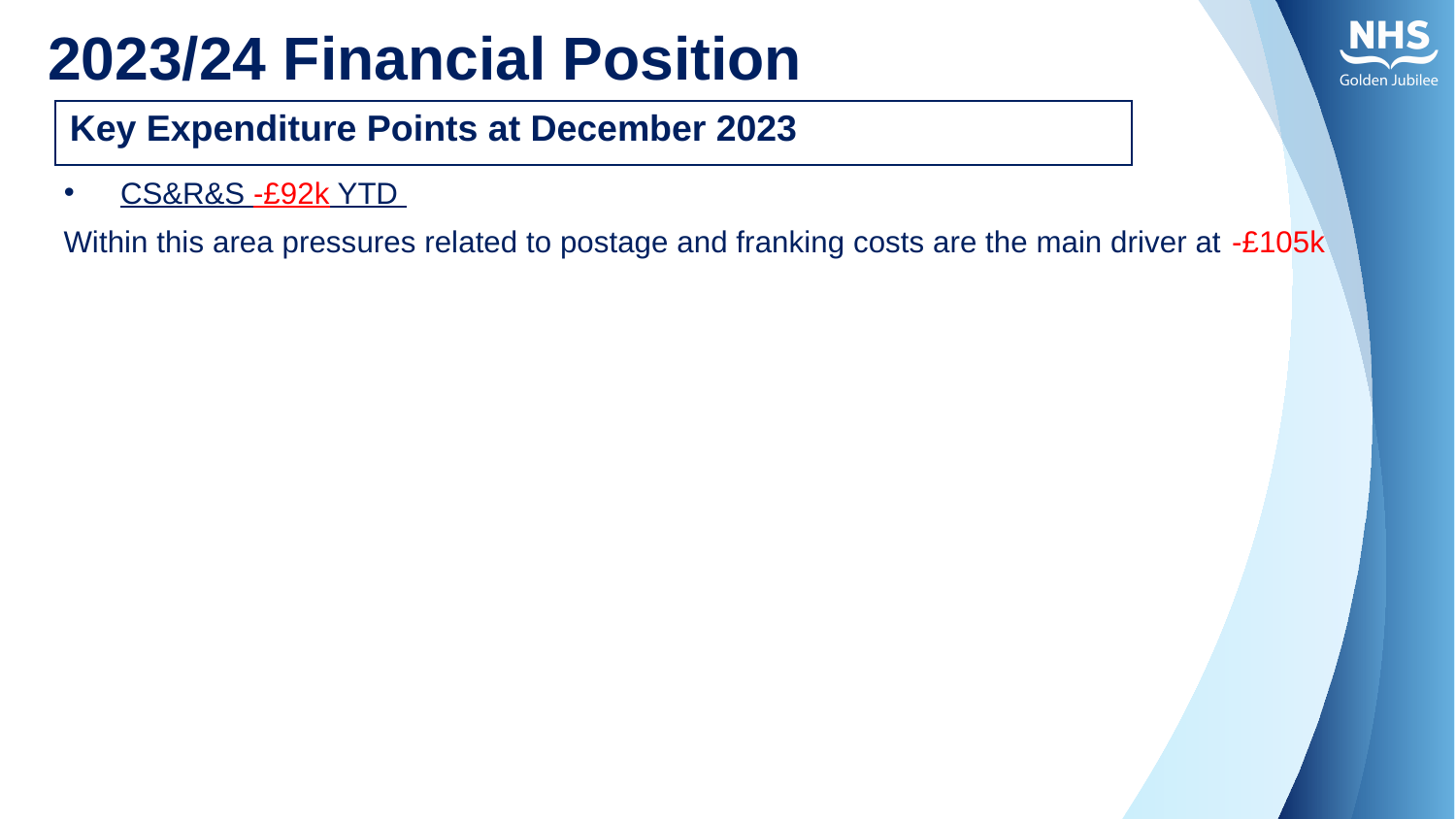

# 2023/24 Financial Position
| Key Expenditure Points at December 2023 |
| --- |
CS&R&S -£92k YTD
Within this area pressures related to postage and franking costs are the main driver at -£105k